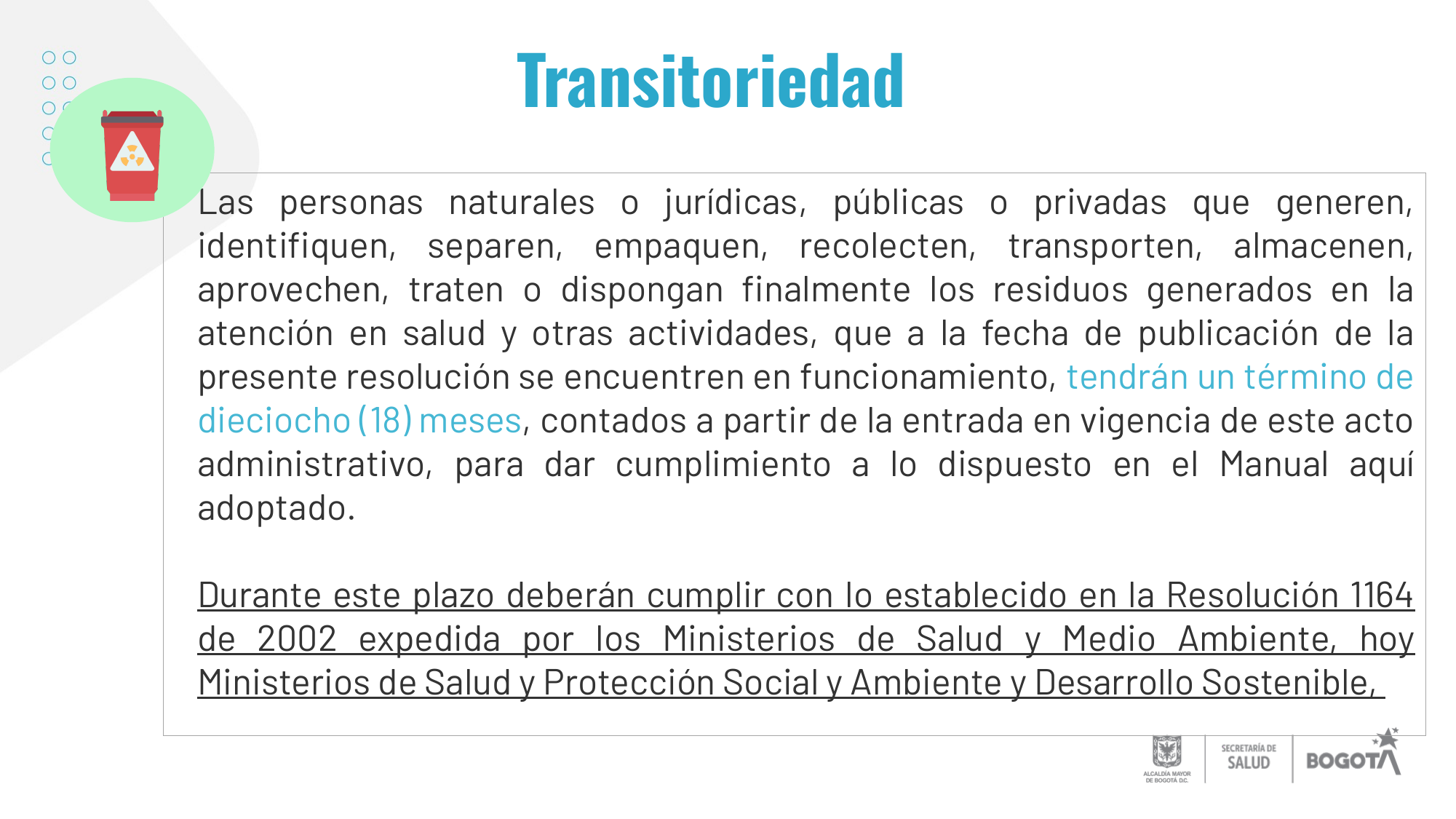

Transitoriedad

Las personas naturales o jurídicas, públicas o privadas que generen, identifiquen, separen, empaquen, recolecten, transporten, almacenen, aprovechen, traten o dispongan finalmente los residuos generados en la atención en salud y otras actividades, que a la fecha de publicación de la presente resolución se encuentren en funcionamiento, tendrán un término de dieciocho (18) meses, contados a partir de la entrada en vigencia de este acto administrativo, para dar cumplimiento a lo dispuesto en el Manual aquí adoptado.

Durante este plazo deberán cumplir con lo establecido en la Resolución 1164 de 2002 expedida por los Ministerios de Salud y Medio Ambiente, hoy Ministerios de Salud y Protección Social y Ambiente y Desarrollo Sostenible,